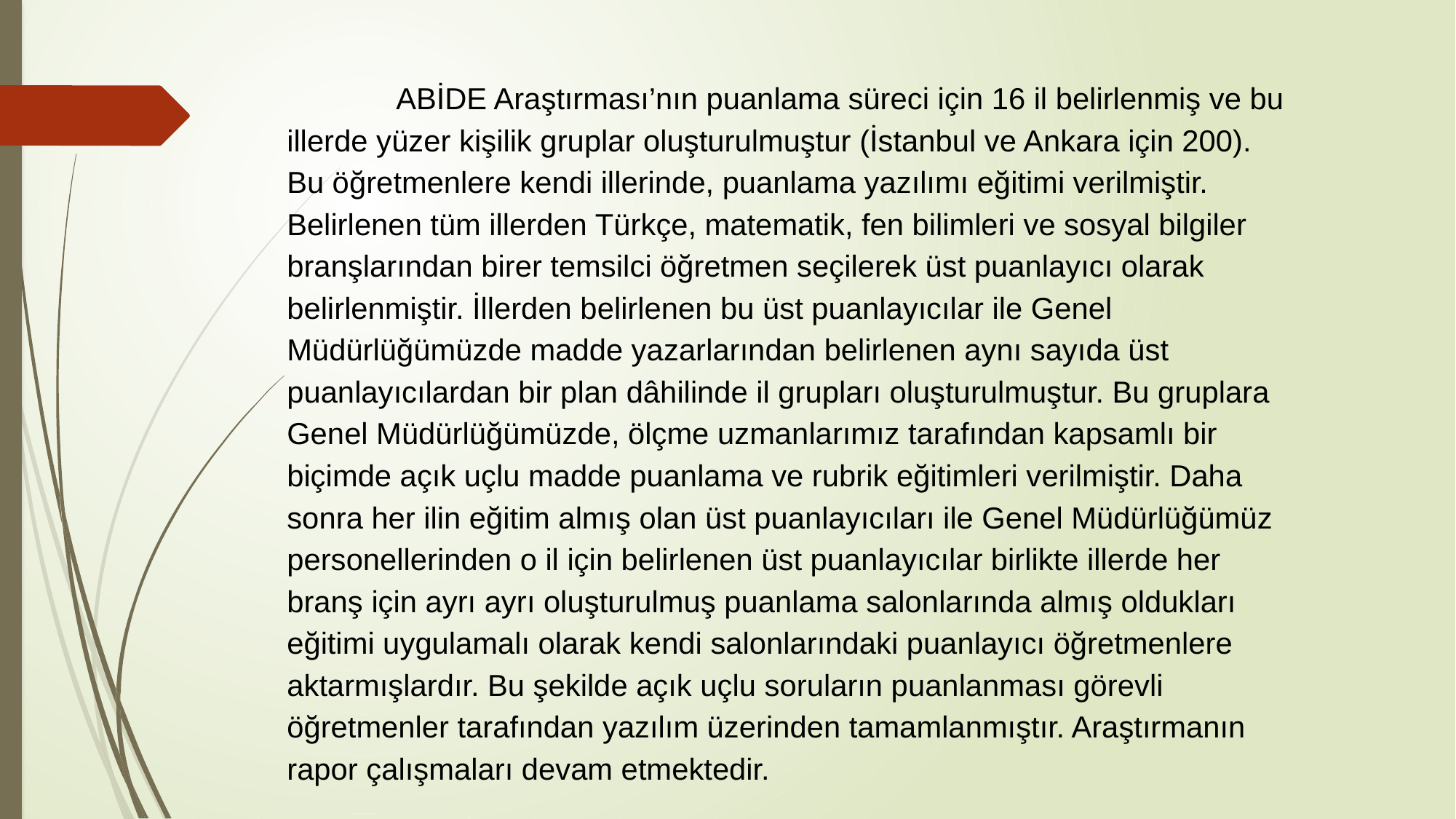

ABİDE Araştırması’nın puanlama süreci için 16 il belirlenmiş ve bu illerde yüzer kişilik gruplar oluşturulmuştur (İstanbul ve Ankara için 200). Bu öğretmenlere kendi illerinde, puanlama yazılımı eğitimi verilmiştir. Belirlenen tüm illerden Türkçe, matematik, fen bilimleri ve sosyal bilgiler branşlarından birer temsilci öğretmen seçilerek üst puanlayıcı olarak belirlenmiştir. İllerden belirlenen bu üst puanlayıcılar ile Genel Müdürlüğümüzde madde yazarlarından belirlenen aynı sayıda üst puanlayıcılardan bir plan dâhilinde il grupları oluşturulmuştur. Bu gruplara Genel Müdürlüğümüzde, ölçme uzmanlarımız tarafından kapsamlı bir biçimde açık uçlu madde puanlama ve rubrik eğitimleri verilmiştir. Daha sonra her ilin eğitim almış olan üst puanlayıcıları ile Genel Müdürlüğümüz personellerinden o il için belirlenen üst puanlayıcılar birlikte illerde her branş için ayrı ayrı oluşturulmuş puanlama salonlarında almış oldukları eğitimi uygulamalı olarak kendi salonlarındaki puanlayıcı öğretmenlere aktarmışlardır. Bu şekilde açık uçlu soruların puanlanması görevli öğretmenler tarafından yazılım üzerinden tamamlanmıştır. Araştırmanın rapor çalışmaları devam etmektedir.